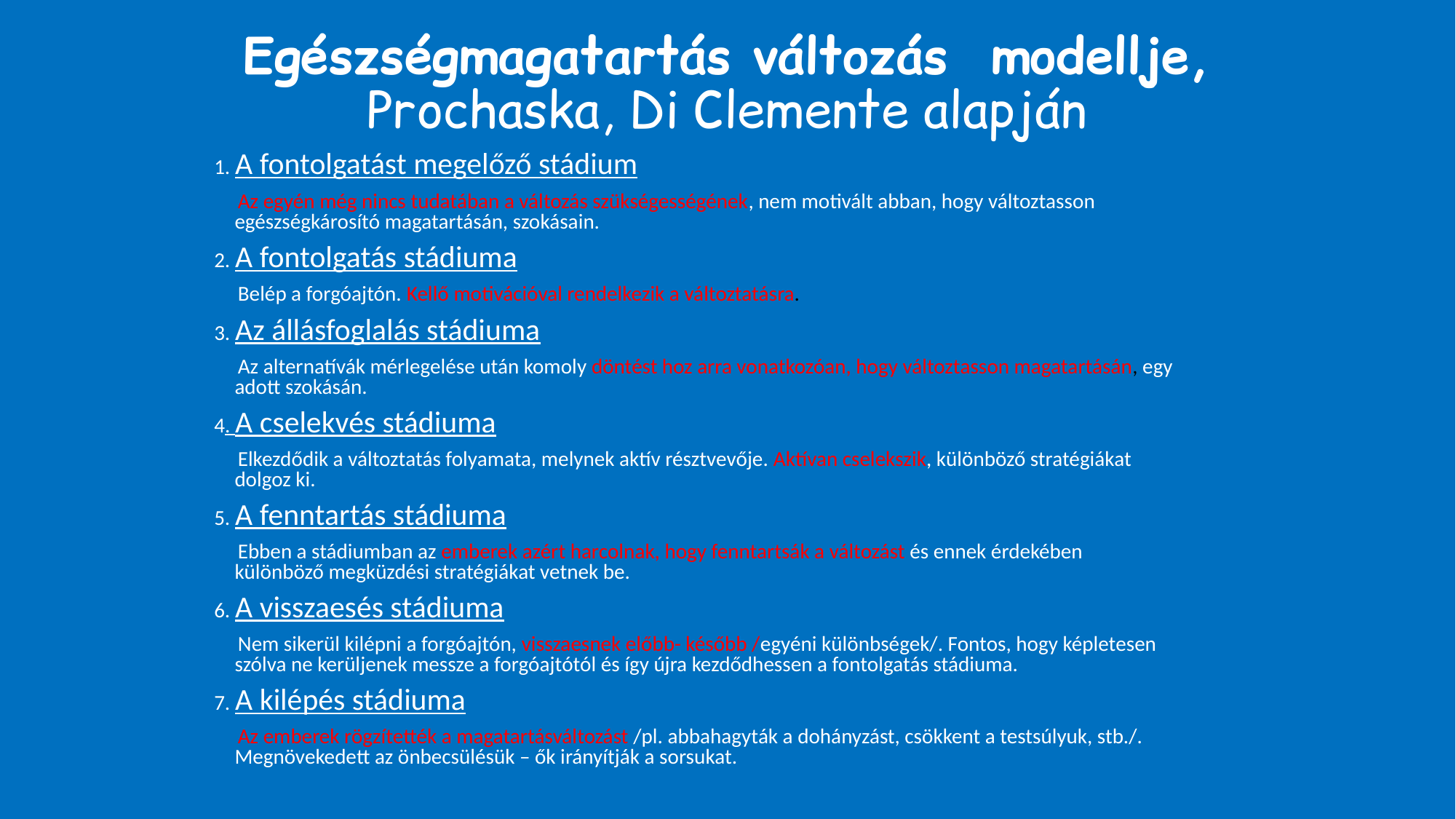

# Egészségmagatartás változás  modellje, Prochaska, Di Clemente alapján
1. A fontolgatást megelőző stádium
     Az egyén még nincs tudatában a változás szükségességének, nem motivált abban, hogy változtasson egészségkárosító magatartásán, szokásain.
2. A fontolgatás stádiuma
     Belép a forgóajtón. Kellő motivációval rendelkezik a változtatásra.
3. Az állásfoglalás stádiuma
     Az alternatívák mérlegelése után komoly döntést hoz arra vonatkozóan, hogy változtasson magatartásán, egy adott szokásán.
4. A cselekvés stádiuma
     Elkezdődik a változtatás folyamata, melynek aktív résztvevője. Aktívan cselekszik, különböző stratégiákat dolgoz ki.
5. A fenntartás stádiuma
     Ebben a stádiumban az emberek azért harcolnak, hogy fenntartsák a változást és ennek érdekében különböző megküzdési stratégiákat vetnek be.
6. A visszaesés stádiuma
     Nem sikerül kilépni a forgóajtón, visszaesnek előbb- később /egyéni különbségek/. Fontos, hogy képletesen szólva ne kerüljenek messze a forgóajtótól és így újra kezdődhessen a fontolgatás stádiuma.
7. A kilépés stádiuma
     Az emberek rögzítették a magatartásváltozást /pl. abbahagyták a dohányzást, csökkent a testsúlyuk, stb./. Megnövekedett az önbecsülésük – ők irányítják a sorsukat.